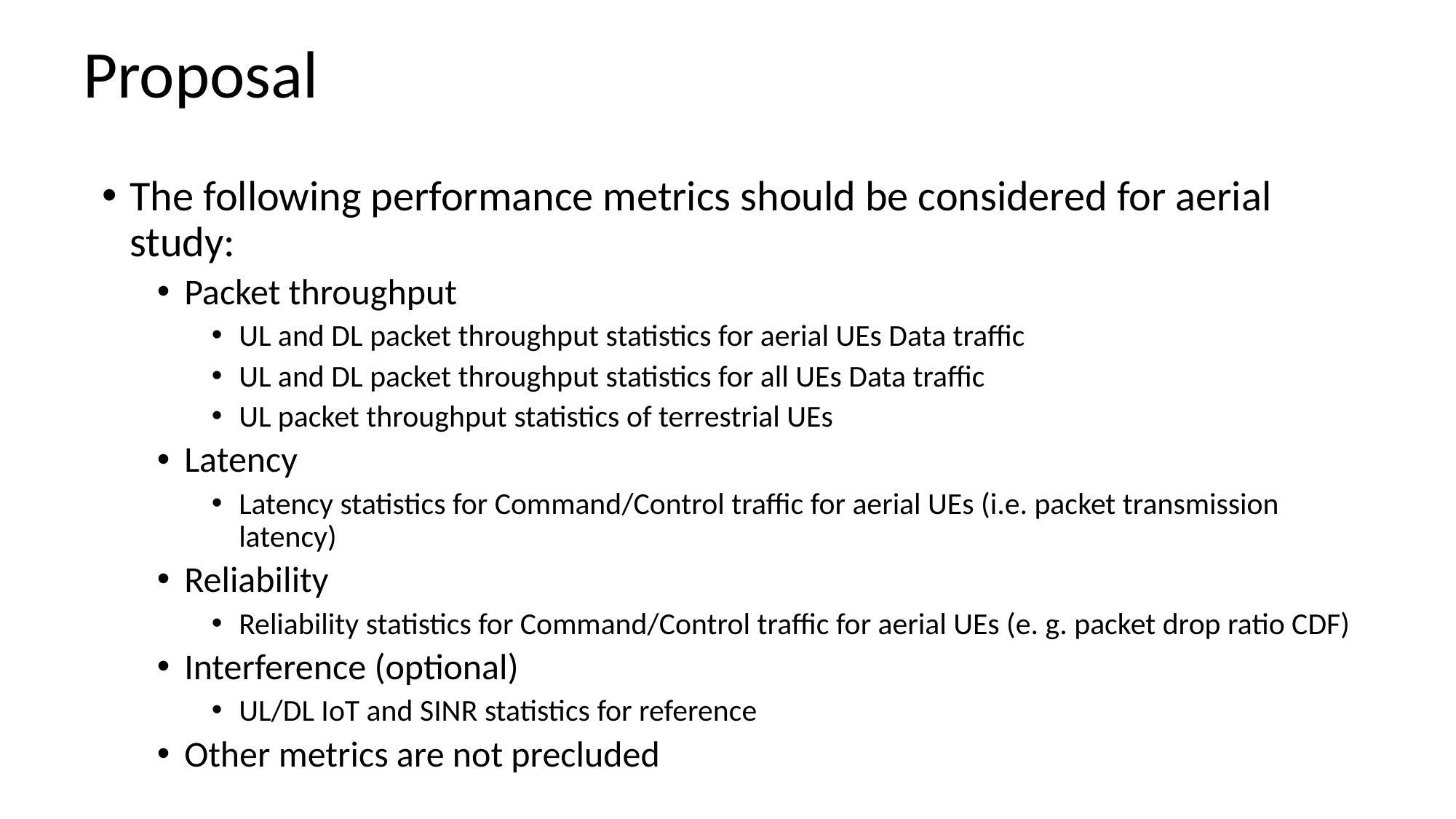

# Proposal
The following performance metrics should be considered for aerial study:
Packet throughput
UL and DL packet throughput statistics for aerial UEs Data traffic
UL and DL packet throughput statistics for all UEs Data traffic
UL packet throughput statistics of terrestrial UEs
Latency
Latency statistics for Command/Control traffic for aerial UEs (i.e. packet transmission latency)
Reliability
Reliability statistics for Command/Control traffic for aerial UEs (e. g. packet drop ratio CDF)
Interference (optional)
UL/DL IoT and SINR statistics for reference
Other metrics are not precluded